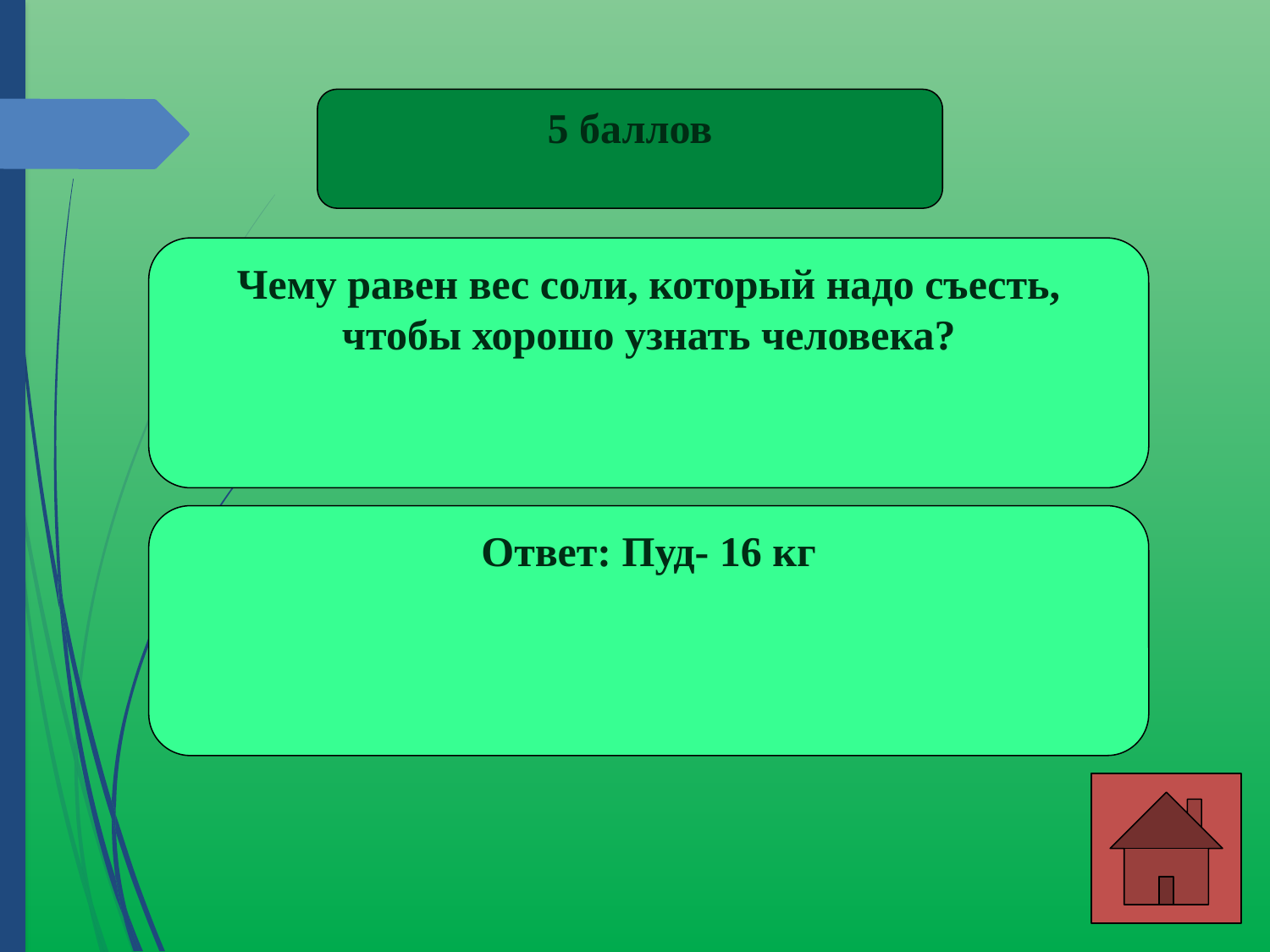

5 баллов
Чему равен вес соли, который надо съесть, чтобы хорошо узнать человека?
Ответ: Пуд- 16 кг